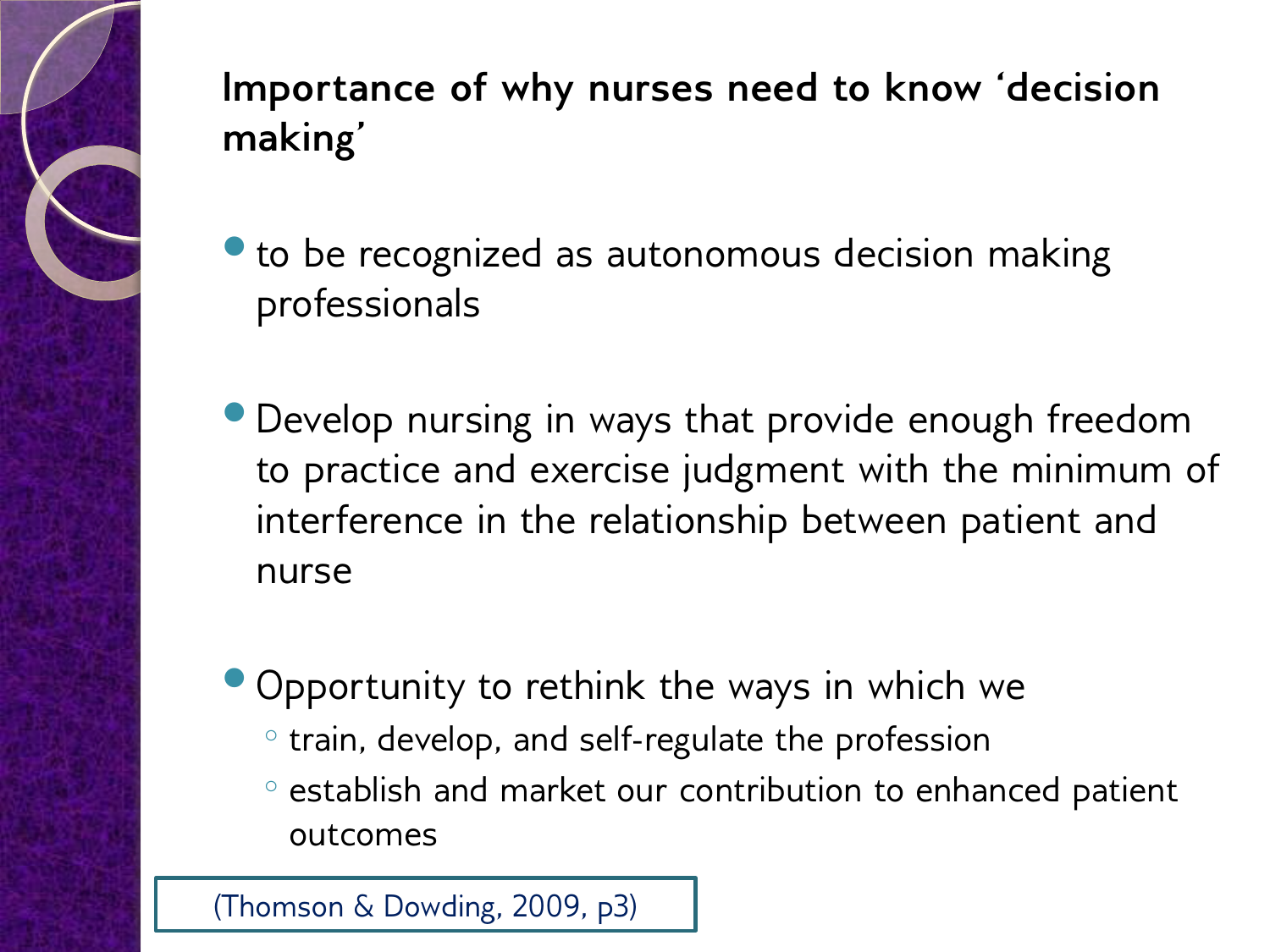

Importance of why nurses need to know ‘decision making’

to be recognized as autonomous decision making professionals

Develop nursing in ways that provide enough freedom to practice and exercise judgment with the minimum of interference in the relationship between patient and nurse

Opportunity to rethink the ways in which we
train, develop, and self-regulate the profession
establish and market our contribution to enhanced patient outcomes

(Thomson & Dowding, 2009, p3)